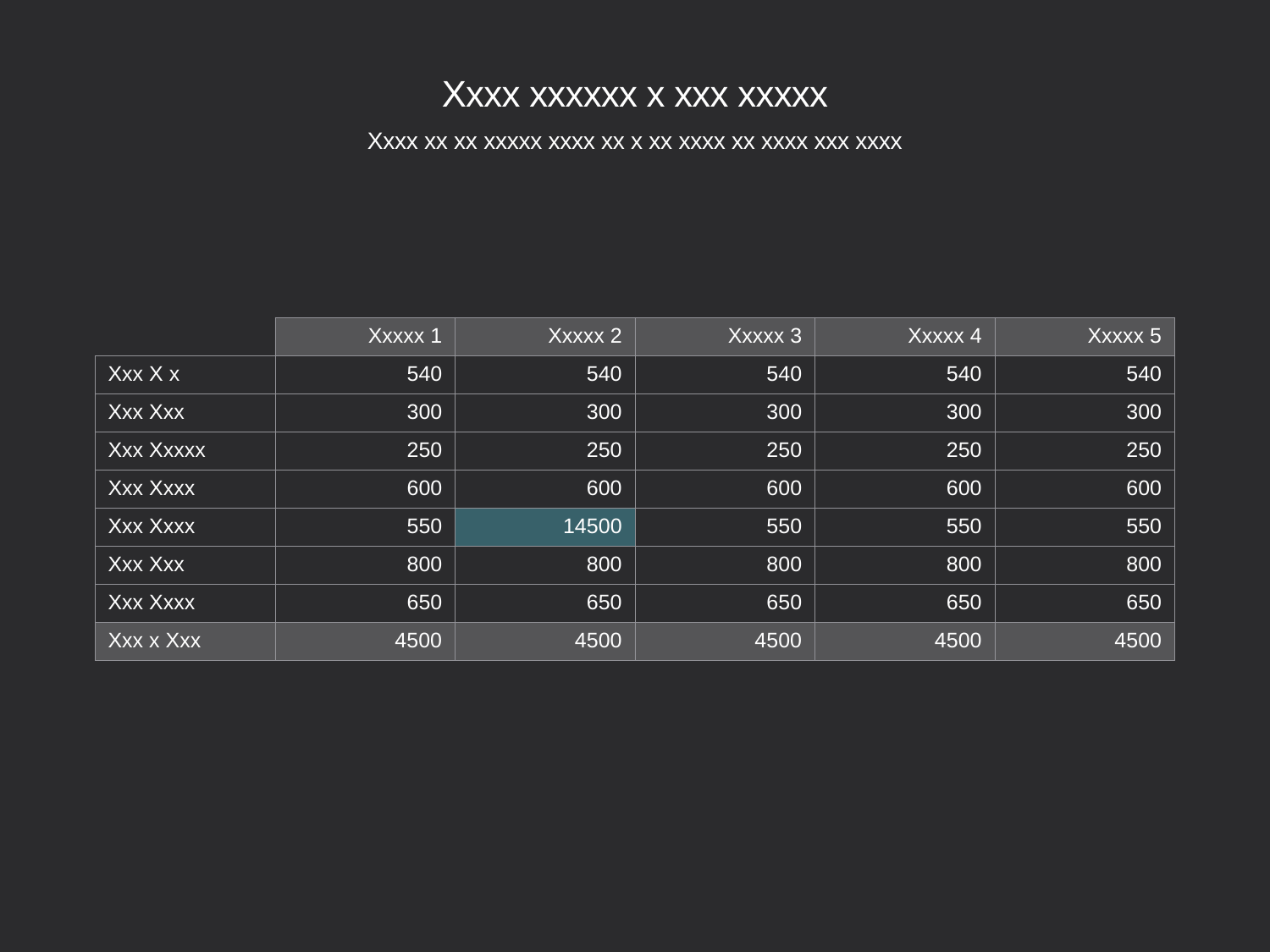

# Xxxx xxxxxx x xxx xxxxx
Xxxx xx xx xxxxx xxxx xx x xx xxxx xx xxxx xxx xxxx
|  | Xxxxx 1 | Xxxxx 2 | Xxxxx 3 | Xxxxx 4 | Xxxxx 5 |
| --- | --- | --- | --- | --- | --- |
| Xxx X x | 540 | 540 | 540 | 540 | 540 |
| Xxx Xxx | 300 | 300 | 300 | 300 | 300 |
| Xxx Xxxxx | 250 | 250 | 250 | 250 | 250 |
| Xxx Xxxx | 600 | 600 | 600 | 600 | 600 |
| Xxx Xxxx | 550 | 14500 | 550 | 550 | 550 |
| Xxx Xxx | 800 | 800 | 800 | 800 | 800 |
| Xxx Xxxx | 650 | 650 | 650 | 650 | 650 |
| Xxx x Xxx | 4500 | 4500 | 4500 | 4500 | 4500 |